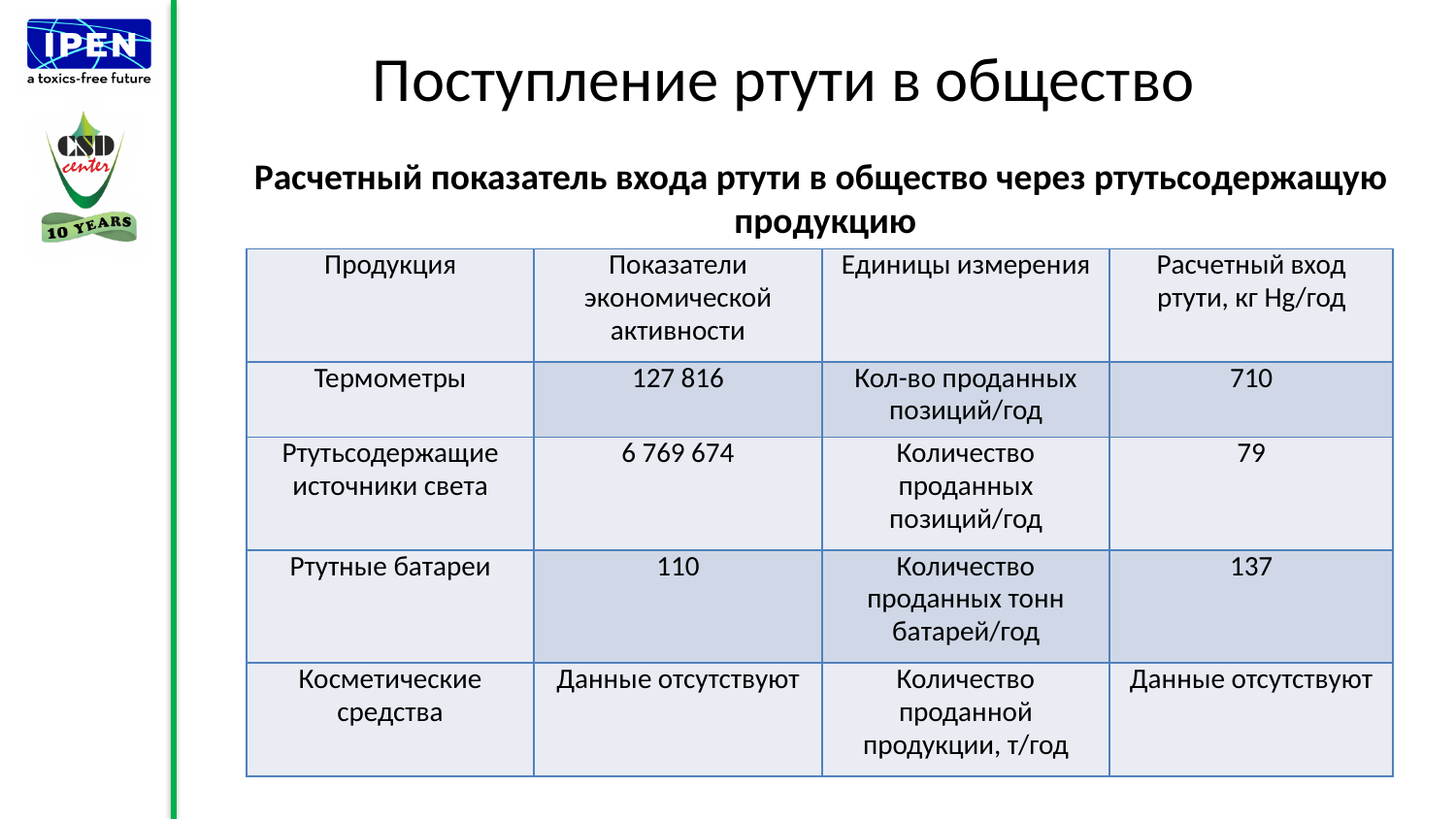

# Поступление ртути в общество
Расчетный показатель входа ртути в общество через ртутьсодержащую  продукцию
| Продукция | Показатели экономической активности | Единицы измерения | Расчетный вход ртути, кг Hg/год |
| --- | --- | --- | --- |
| Термометры | 127 816 | Кол-во проданных позиций/год | 710 |
| Ртутьсодержащие источники света | 6 769 674 | Количество проданных позиций/год | 79 |
| Ртутные батареи | 110 | Количество проданных тонн батарей/год | 137 |
| Косметические средства | Данные отсутствуют | Количество проданной продукции, т/год | Данные отсутствуют |